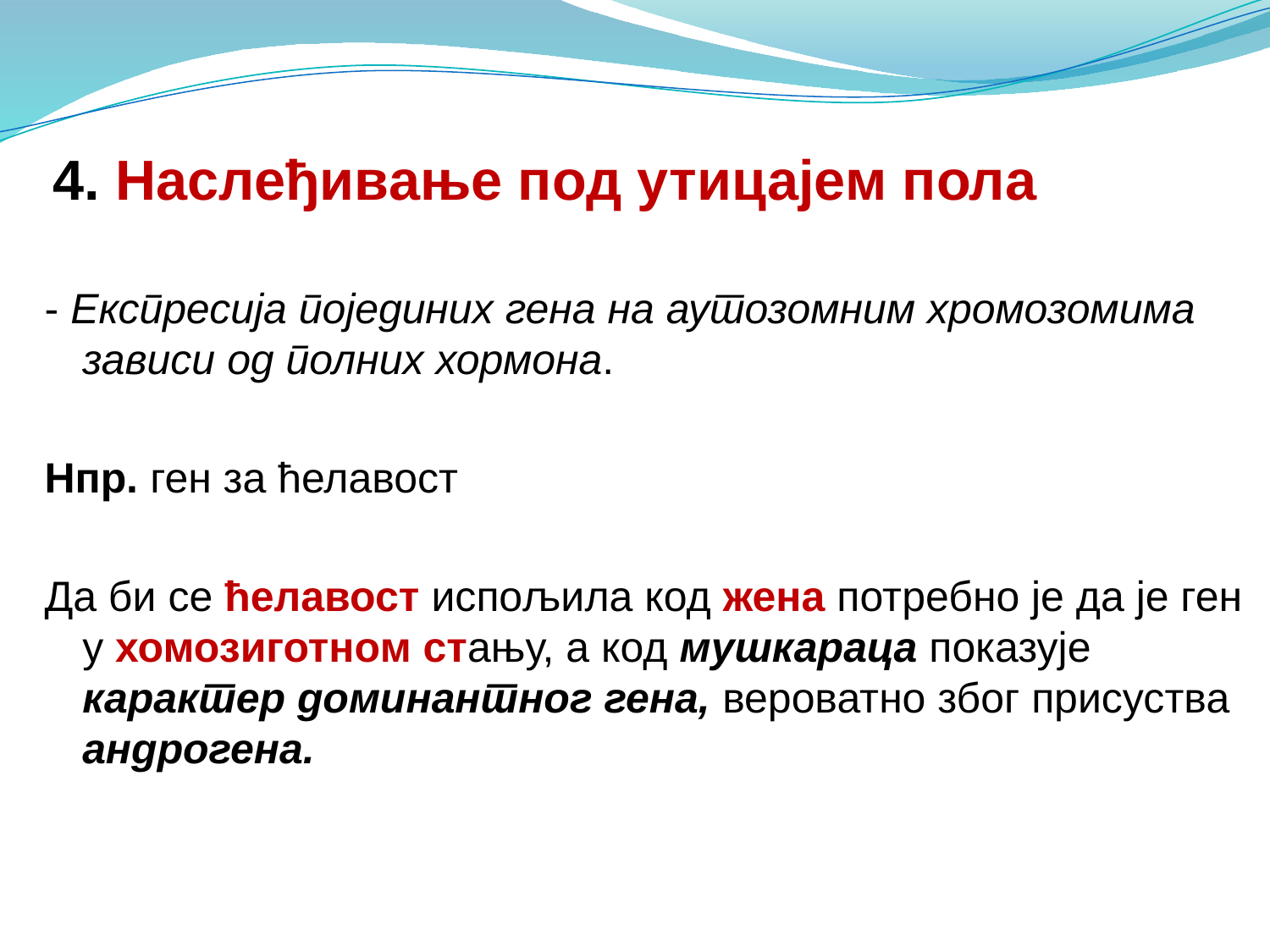

# 4. Наслеђивање под утицајем пола
- Експресија појединих гена на аутозомним хромозомима зависи од полних хормона.

Нпр. ген за ћелавост

Да би се ћелавост испољила код жена потребно је да је ген у хомозиготном стању, а код мушкараца показује карактер доминантног гена, вероватно због присуства андрогена.